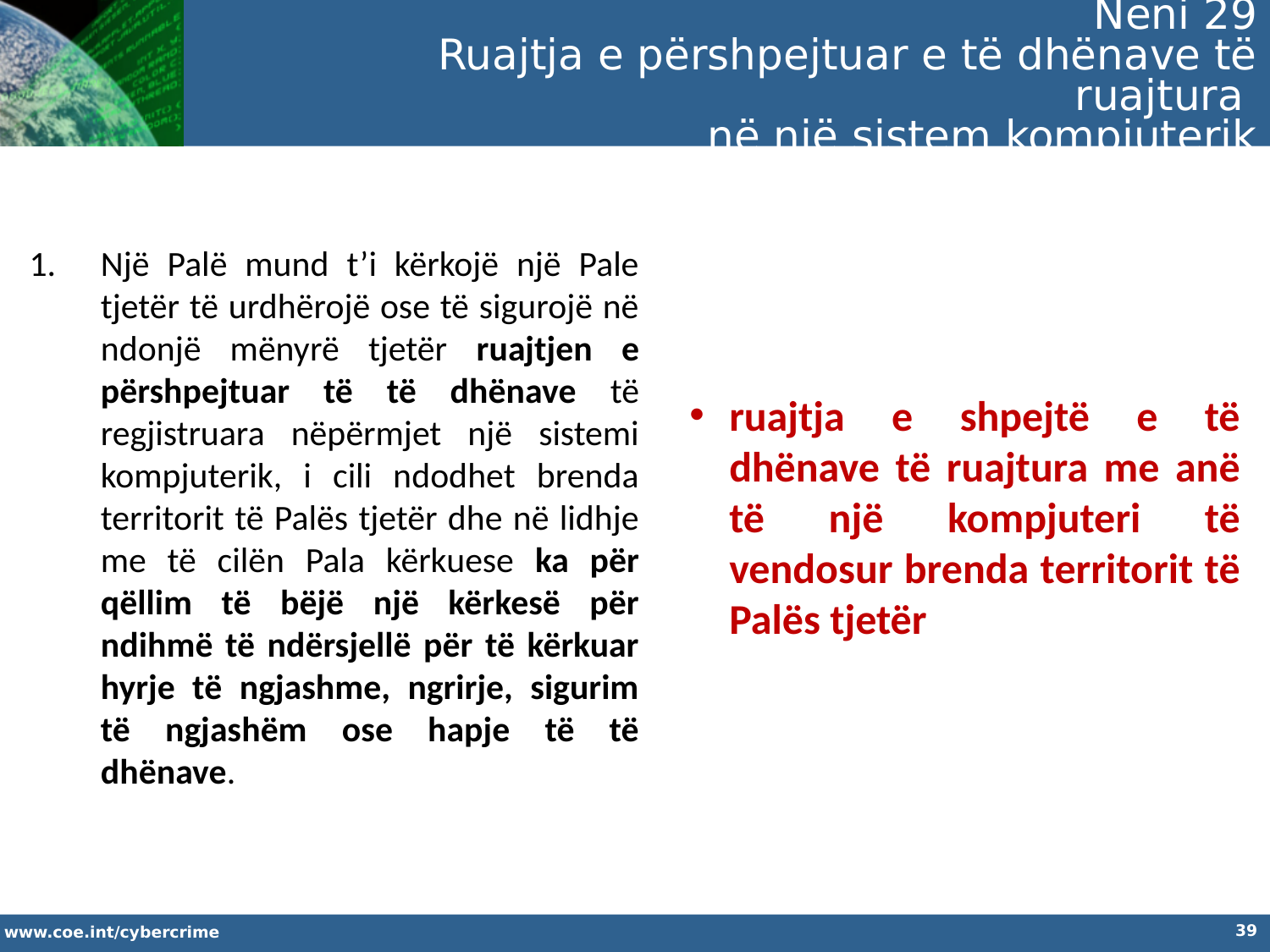

Neni 29
Ruajtja e përshpejtuar e të dhënave të ruajtura
në një sistem kompjuterik
Një Palë mund t’i kërkojë një Pale tjetër të urdhërojë ose të sigurojë në ndonjë mënyrë tjetër ruajtjen e përshpejtuar të të dhënave të regjistruara nëpërmjet një sistemi kompjuterik, i cili ndodhet brenda territorit të Palës tjetër dhe në lidhje me të cilën Pala kërkuese ka për qëllim të bëjë një kërkesë për ndihmë të ndërsjellë për të kërkuar hyrje të ngjashme, ngrirje, sigurim të ngjashëm ose hapje të të dhënave.
ruajtja e shpejtë e të dhënave të ruajtura me anë të një kompjuteri të vendosur brenda territorit të Palës tjetër
39